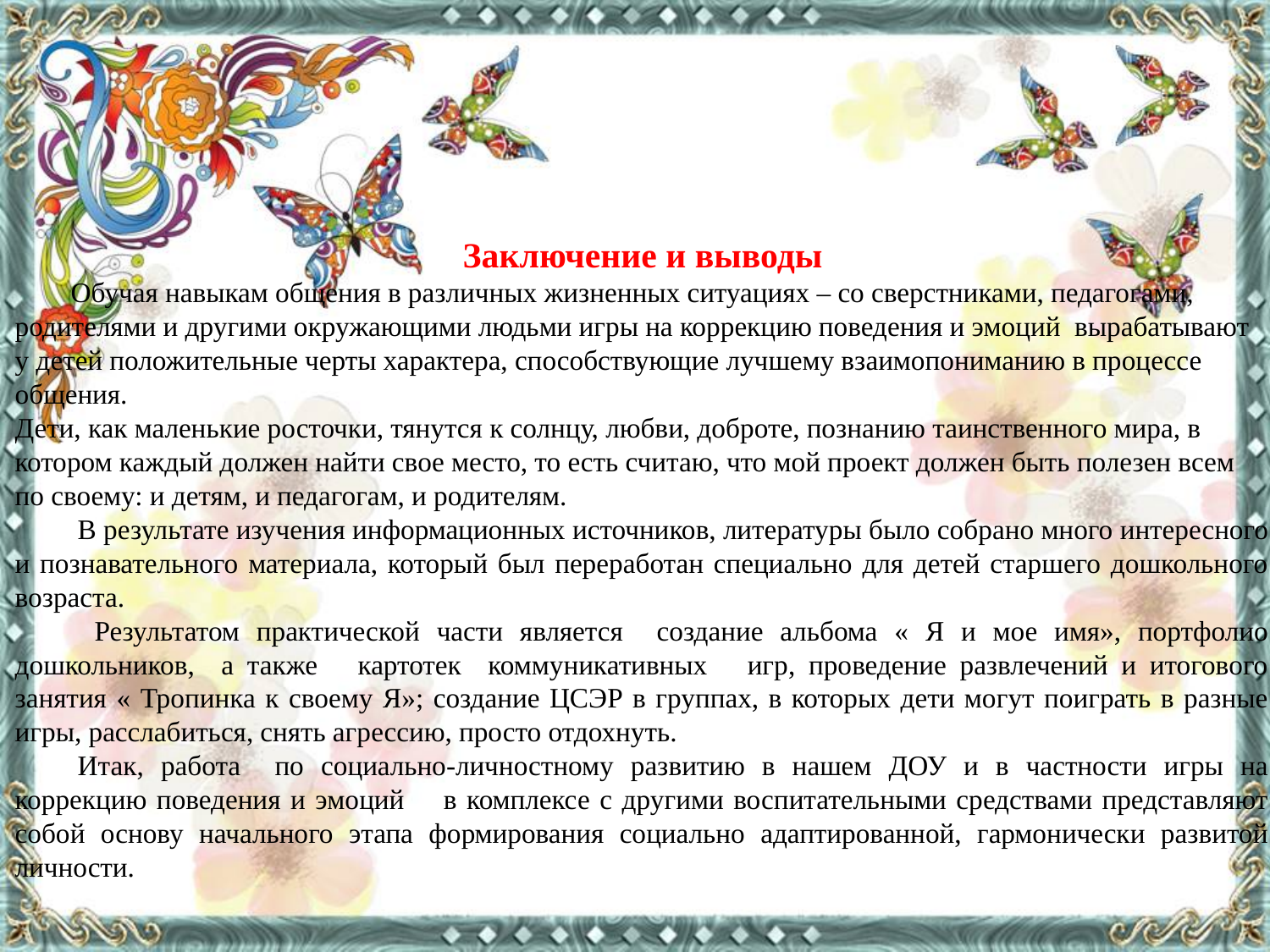

Заключение и выводы
        Обучая навыкам общения в различных жизненных ситуациях – со сверстниками, педагогами, родителями и другими окружающими людьми игры на коррекцию поведения и эмоций  вырабатывают у детей положительные черты характера, способствующие лучшему взаимопониманию в процессе общения.
Дети, как маленькие росточки, тянутся к солнцу, любви, доброте, познанию таинственного мира, в котором каждый должен найти свое место, то есть считаю, что мой проект должен быть полезен всем по своему: и детям, и педагогам, и родителям.
В результате изучения информационных источников, литературы было собрано много интересного и познавательного материала, который был переработан специально для детей старшего дошкольного возраста.
 Результатом практической части является  создание альбома « Я и мое имя», портфолио дошкольников,  а также   картотек  коммуникативных   игр, проведение развлечений и итогового занятия « Тропинка к своему Я»; создание ЦСЭР в группах, в которых дети могут поиграть в разные игры, расслабиться, снять агрессию, просто отдохнуть.
Итак, работа  по социально-личностному развитию в нашем ДОУ и в частности игры на коррекцию поведения и эмоций    в комплексе с другими воспитательными средствами представляют собой основу начального этапа формирования социально адаптированной, гармонически развитой личности.